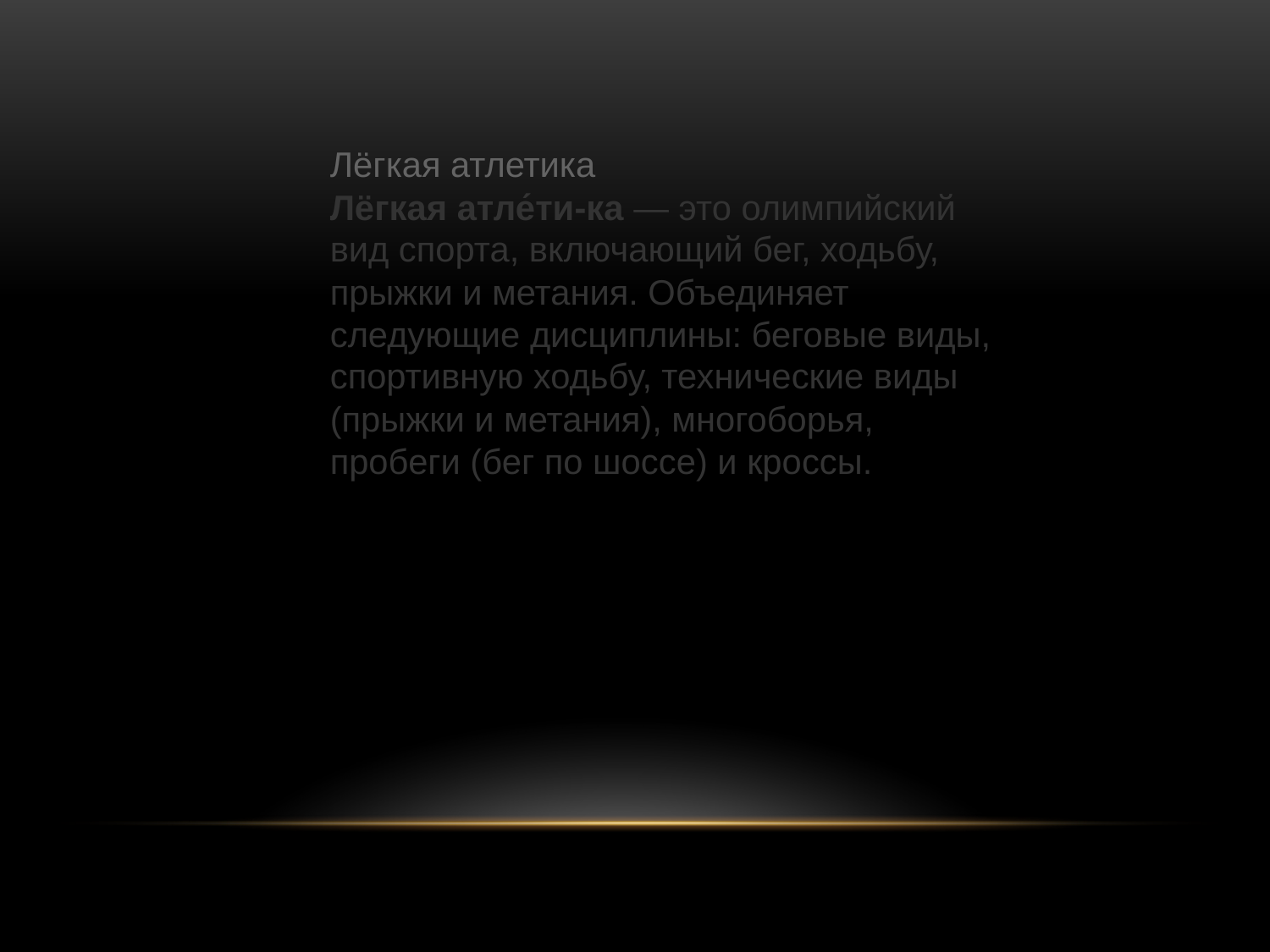

Лёгкая атлетика
Лёгкая атле́ти-ка — это олимпийский вид спорта, включающий бег, ходьбу, прыжки и метания. Объединяет следующие дисциплины: беговые виды, спортивную ходьбу, технические виды (прыжки и метания), многоборья, пробеги (бег по шоссе) и кроссы.